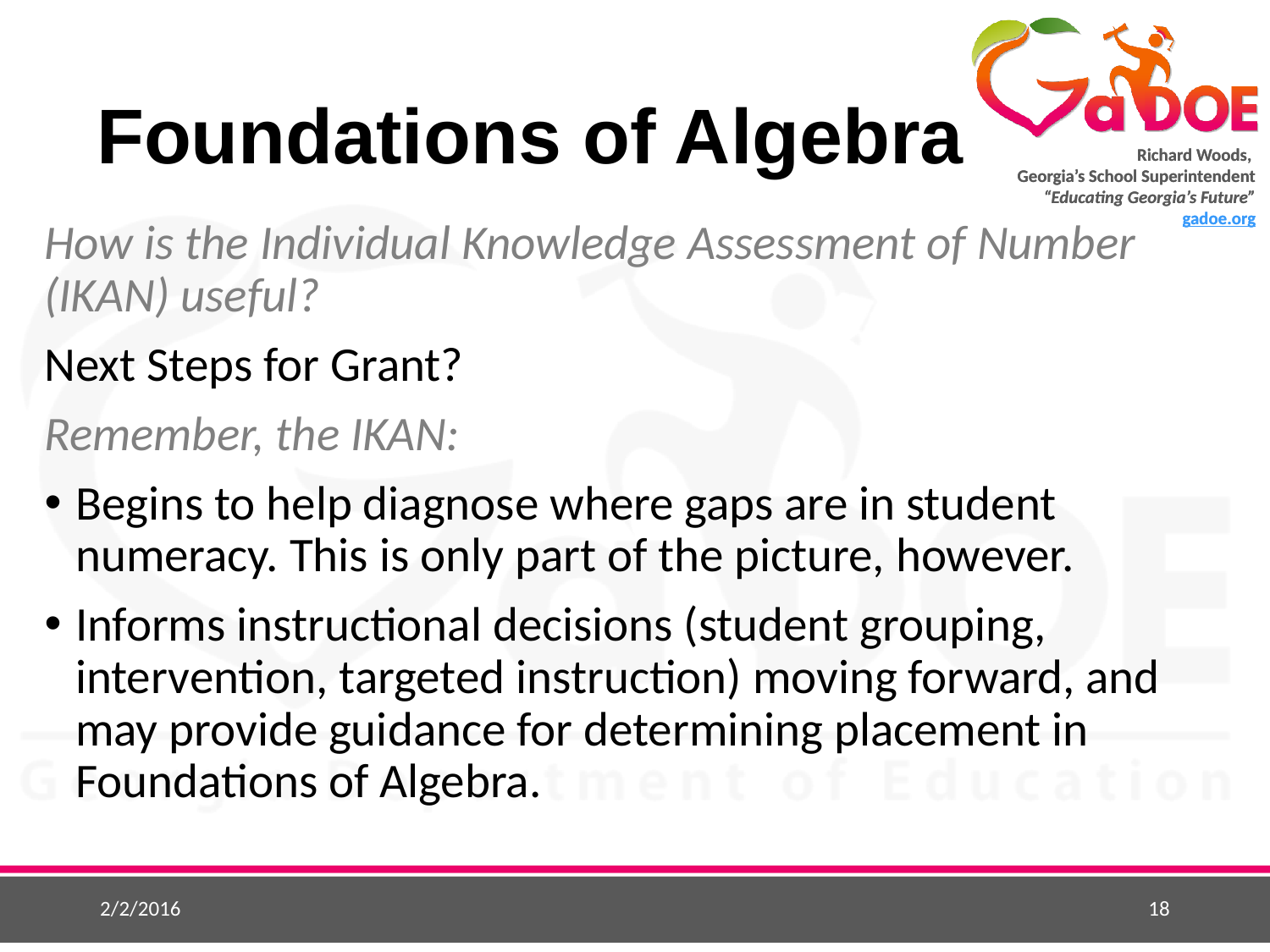

# Foundations of Algebra
How is the Individual Knowledge Assessment of Number (IKAN) useful?
Next Steps for Grant?
Remember, the IKAN:
Begins to help diagnose where gaps are in student numeracy. This is only part of the picture, however.
Informs instructional decisions (student grouping, intervention, targeted instruction) moving forward, and may provide guidance for determining placement in Foundations of Algebra.
2/2/2016
18